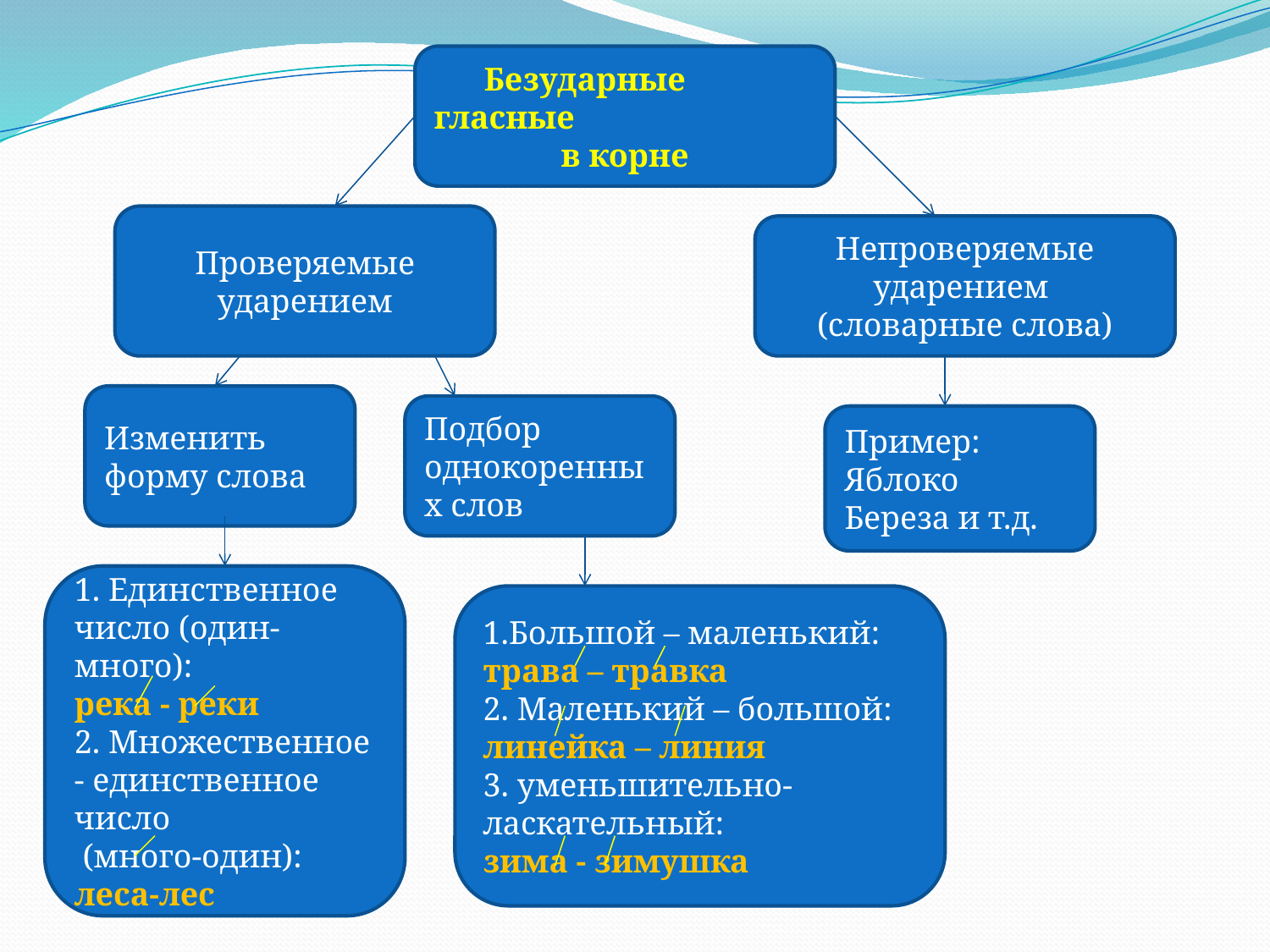

Безударные гласные
 в корне
Проверяемые ударением
Непроверяемые ударением
(словарные слова)
Изменить форму слова
Подбор  однокоренных слов
Пример:
Яблоко
Береза и т.д.
1. Единственное число (один-много):
река - реки
2. Множественное - единственное число
 (много-один):
леса-лес
1.Большой – маленький:
трава – травка
2. Маленький – большой:
линейка – линия
3. уменьшительно-ласкательный:
зима - зимушка